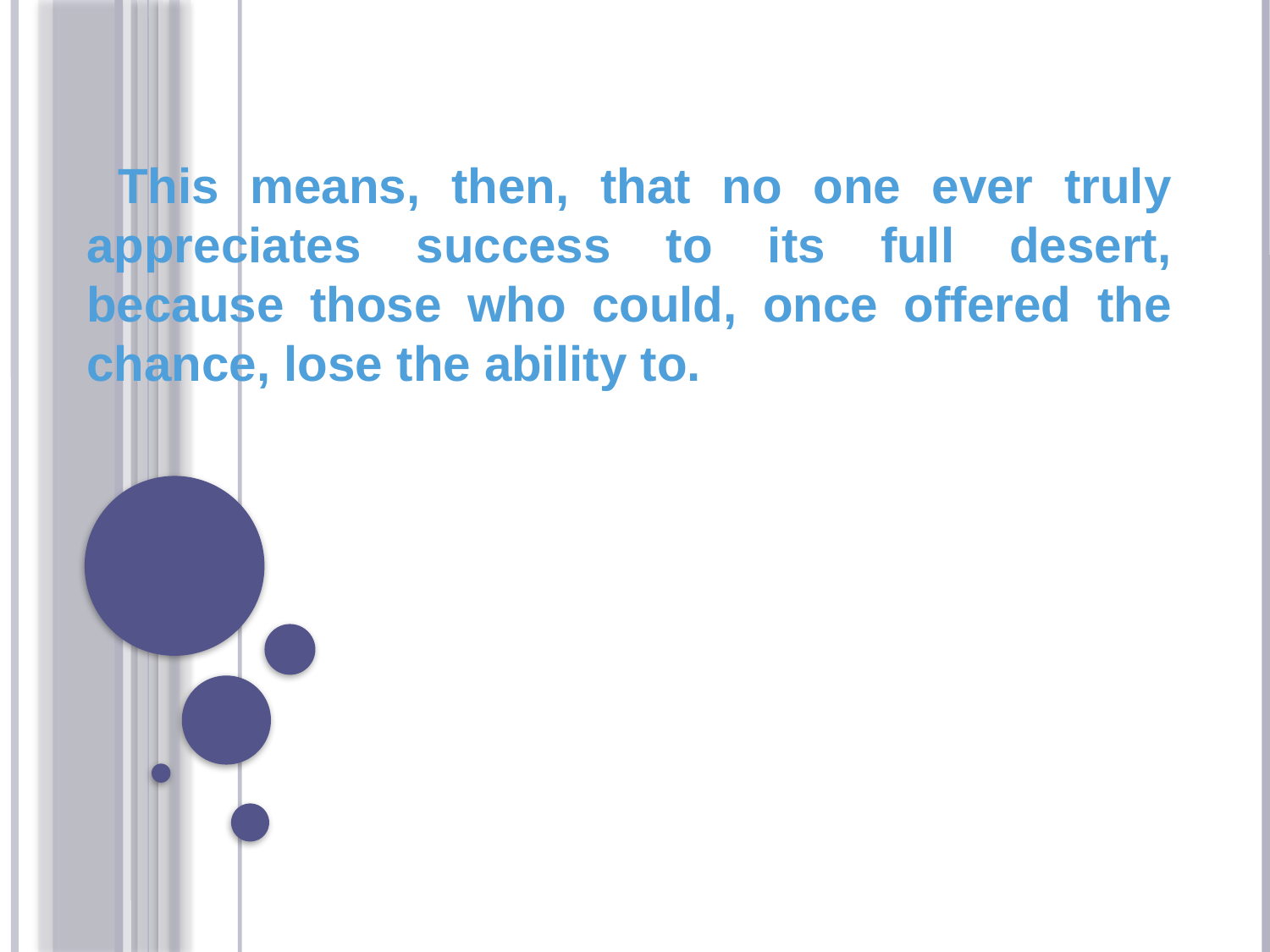

This means, then, that no one ever truly appreciates success to its full desert, because those who could, once offered the chance, lose the ability to.